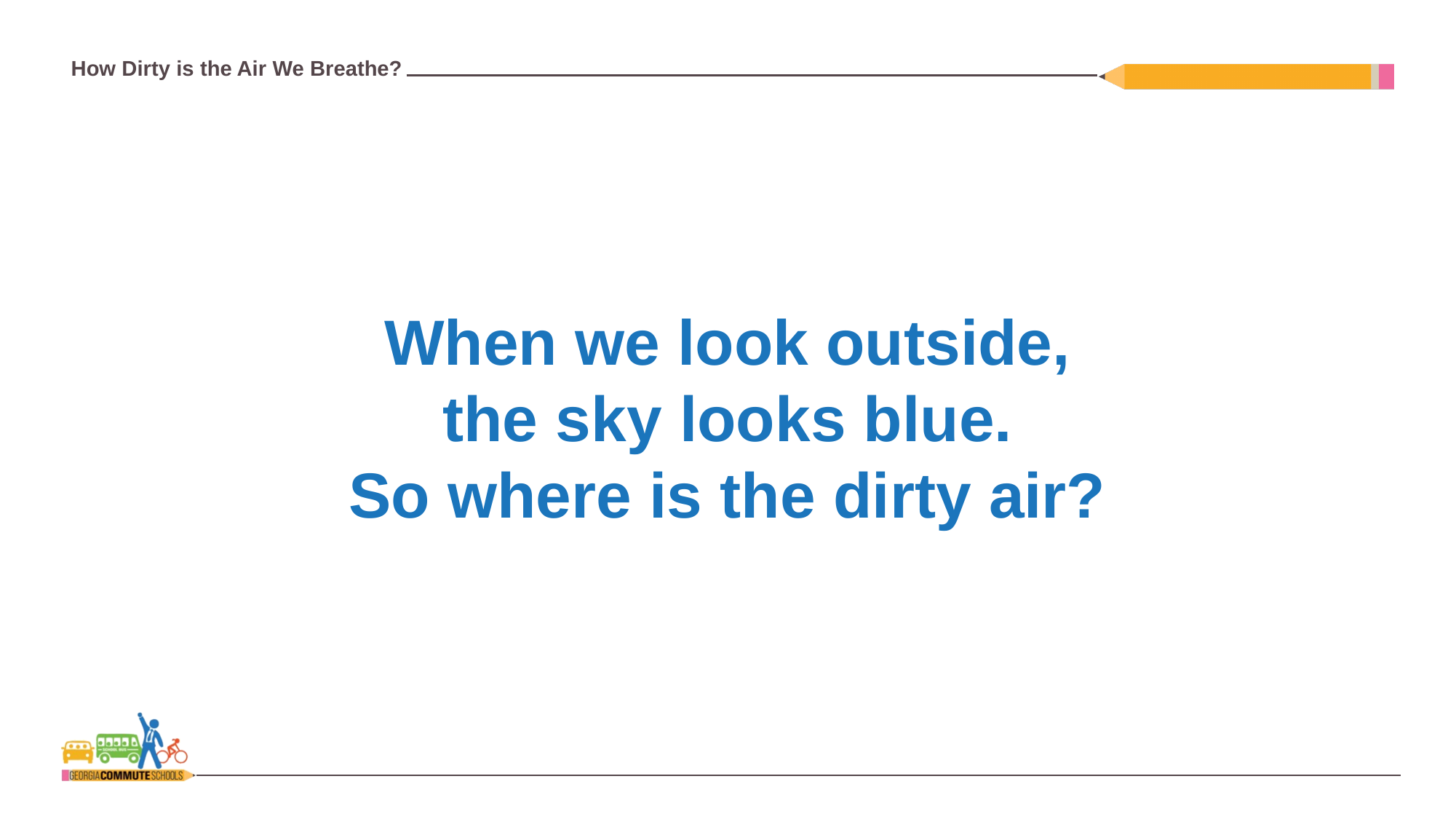

When we look outside,
the sky looks blue.
So where is the dirty air?